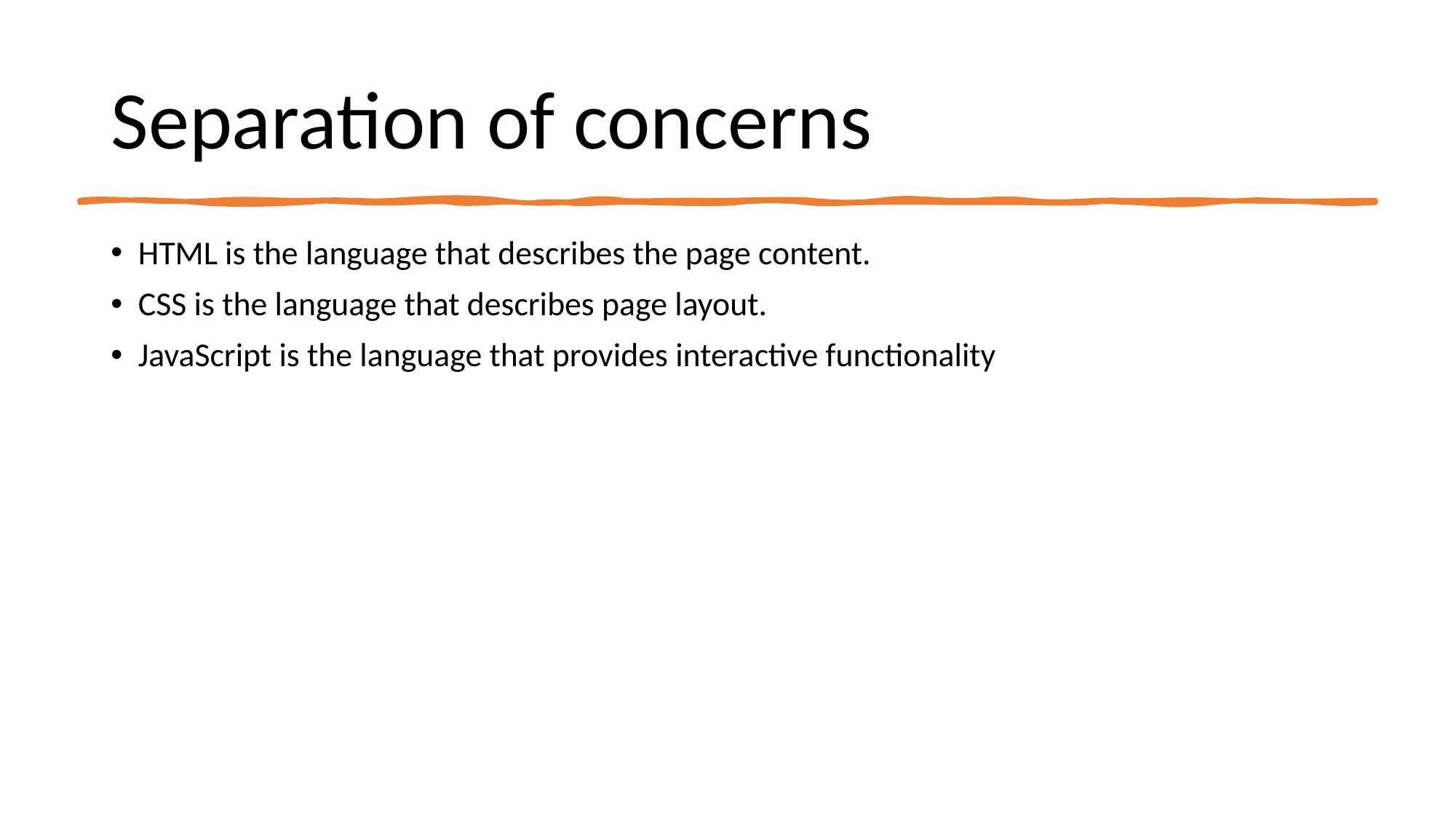

# Separation of concerns

HTML is the language that describes the page content.
CSS is the language that describes page layout.
JavaScript is the language that provides interactive functionality